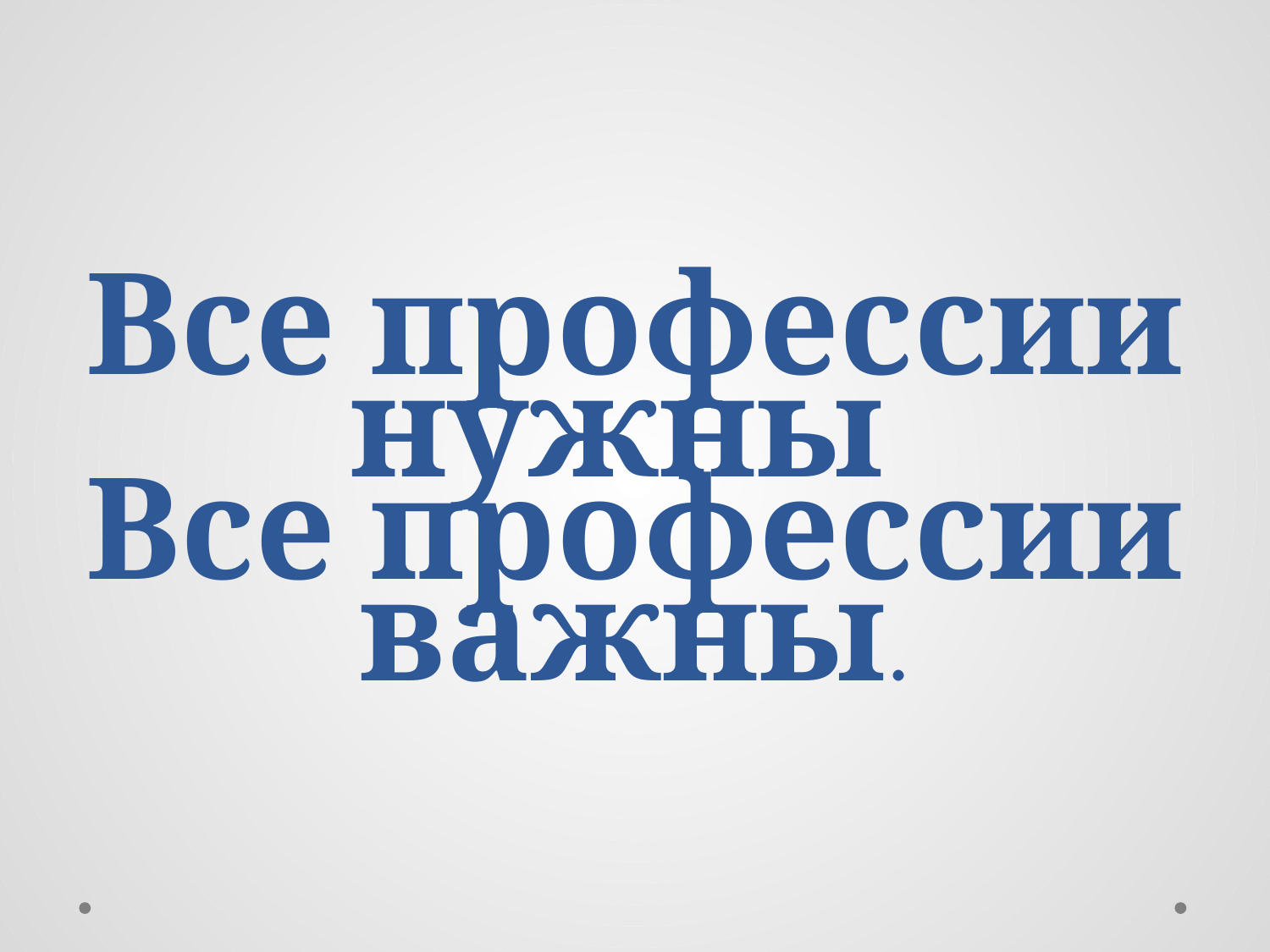

# Все профессии нужны Все профессии важны.